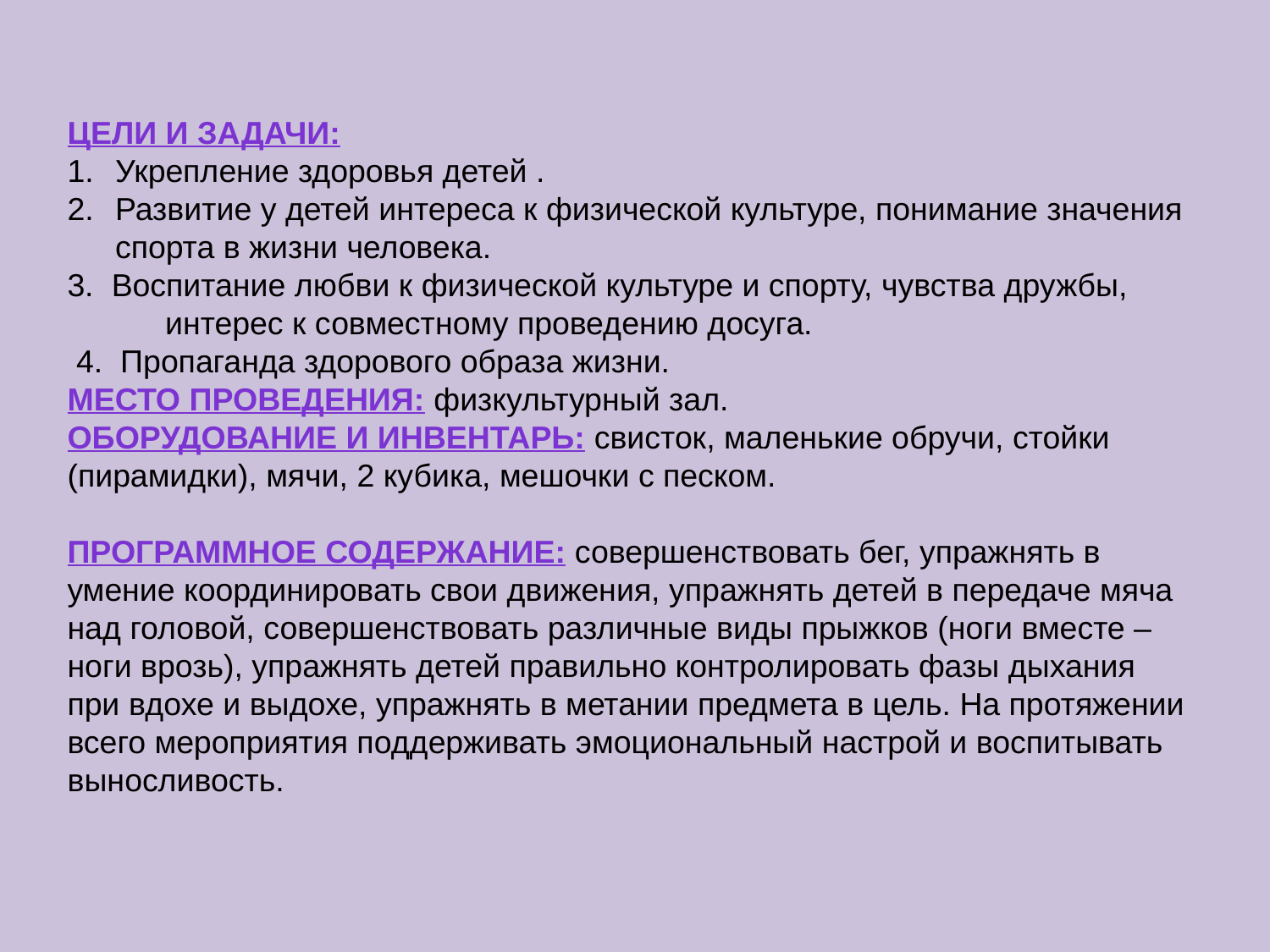

Цели и задачи:
Укрепление здоровья детей .
Развитие у детей интереса к физической культуре, понимание значения спорта в жизни человека.
3.  Воспитание любви к физической культуре и спорту, чувства дружбы,
           интерес к совмест­ному проведению досуга.
 4.  Пропаганда здорового образа жизни.
Место проведения: физкультурный зал.
Оборудование и инвентарь: свисток, маленькие обручи, стойки (пирамидки), мячи, 2 кубика, мешочки с песком.

Программное содержание: совершенствовать бег, упражнять в умение координировать свои движения, упражнять детей в передаче мяча над головой, совершенствовать различные виды прыжков (ноги вместе – ноги врозь), упражнять детей правильно контролировать фазы дыхания при вдохе и выдохе, упражнять в метании предмета в цель. На протяжении всего мероприятия поддерживать эмоциональный настрой и воспитывать выносливость.